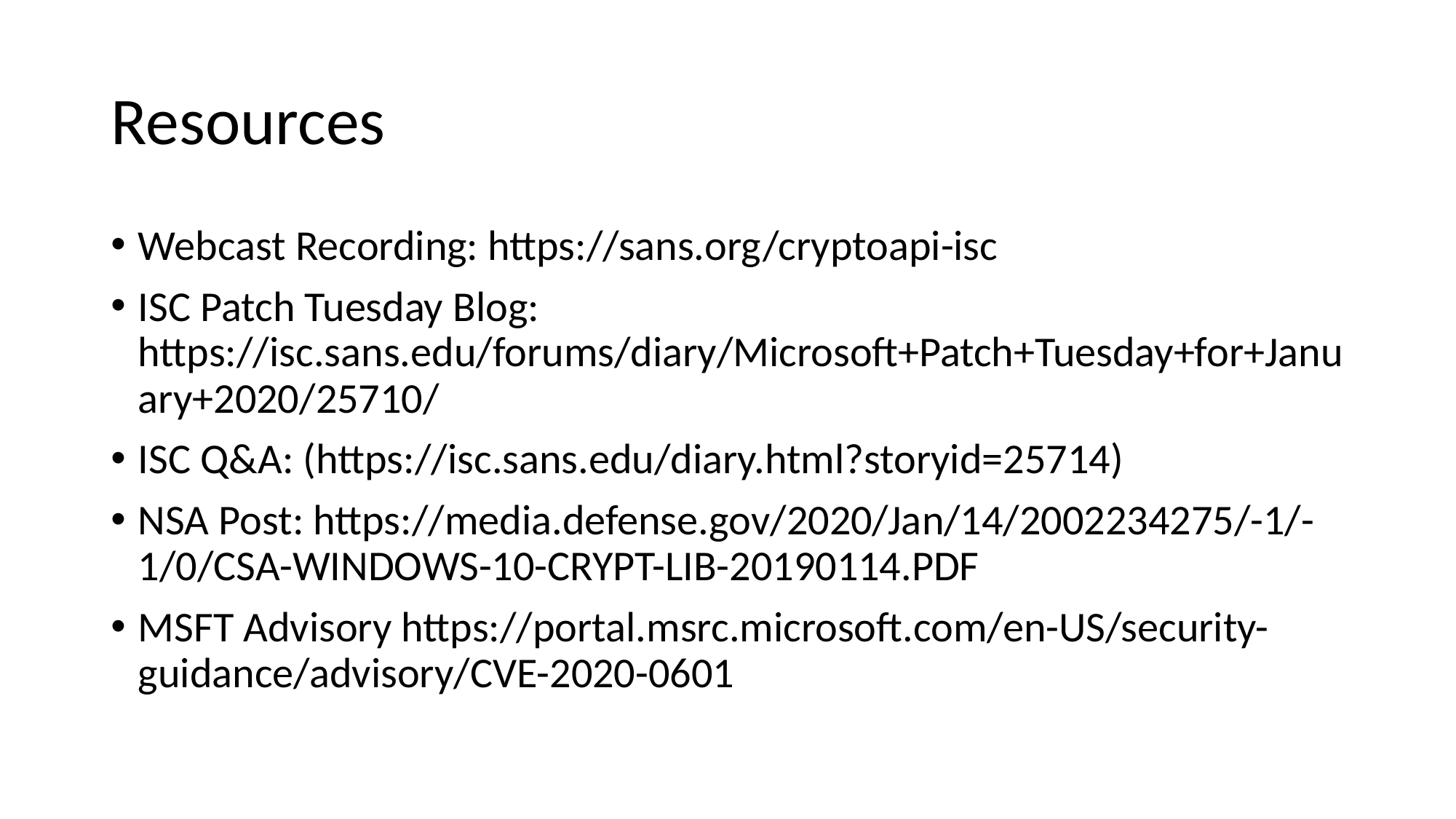

# Resources
Webcast Recording: https://sans.org/cryptoapi-isc
ISC Patch Tuesday Blog: https://isc.sans.edu/forums/diary/Microsoft+Patch+Tuesday+for+January+2020/25710/
ISC Q&A: (https://isc.sans.edu/diary.html?storyid=25714)
NSA Post: https://media.defense.gov/2020/Jan/14/2002234275/-1/-1/0/CSA-WINDOWS-10-CRYPT-LIB-20190114.PDF
MSFT Advisory https://portal.msrc.microsoft.com/en-US/security-guidance/advisory/CVE-2020-0601